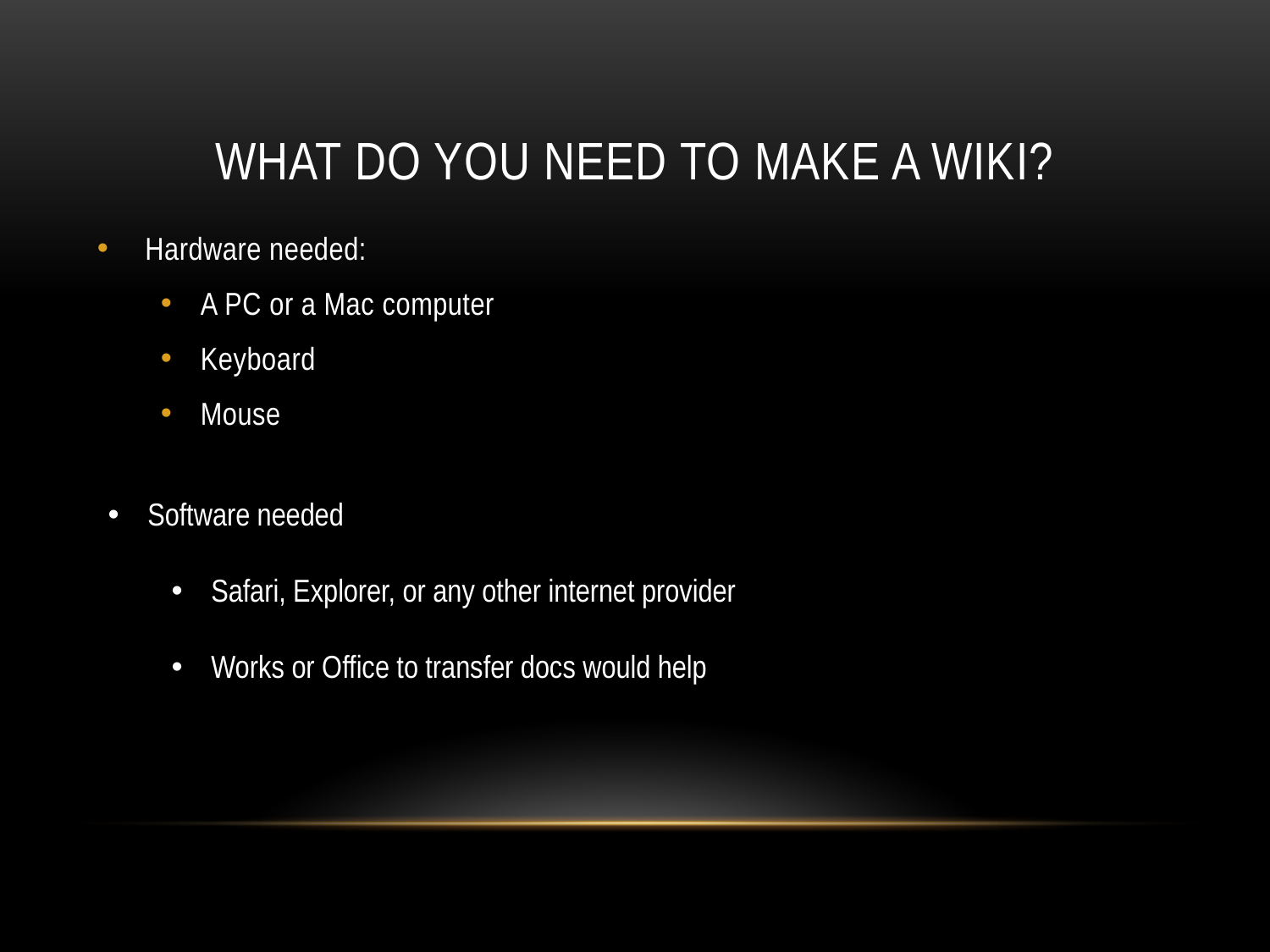

# What do you need to make a wiki?
Hardware needed:
A PC or a Mac computer
Keyboard
Mouse

Software needed

Safari, Explorer, or any other internet provider

Works or Office to transfer docs would help